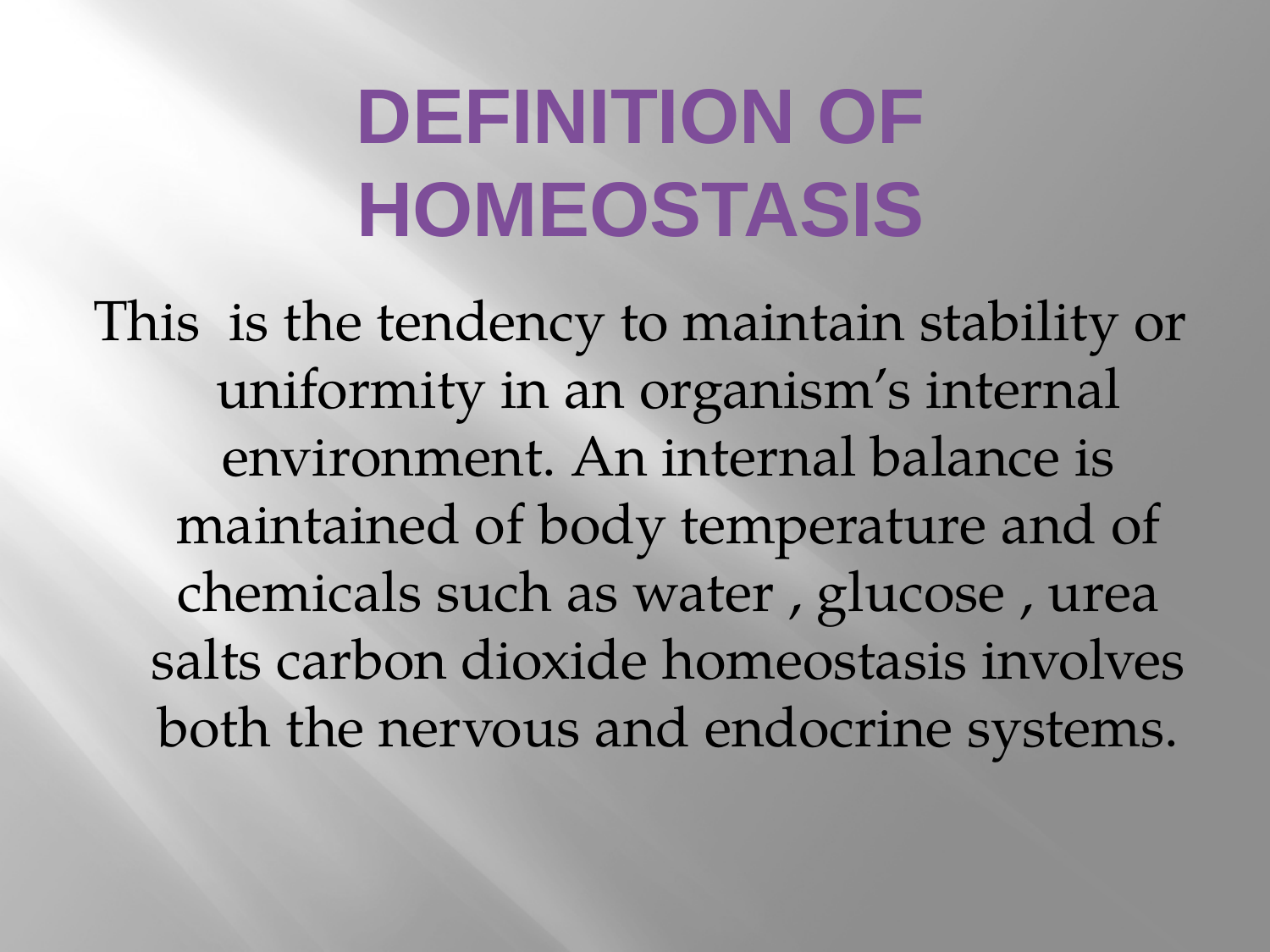

# DEFINITION OF HOMEOSTASIS
This  is the tendency to maintain stability or uniformity in an organism’s internal environment. An internal balance is maintained of body temperature and of chemicals such as water , glucose , urea salts carbon dioxide homeostasis involves both the nervous and endocrine systems.